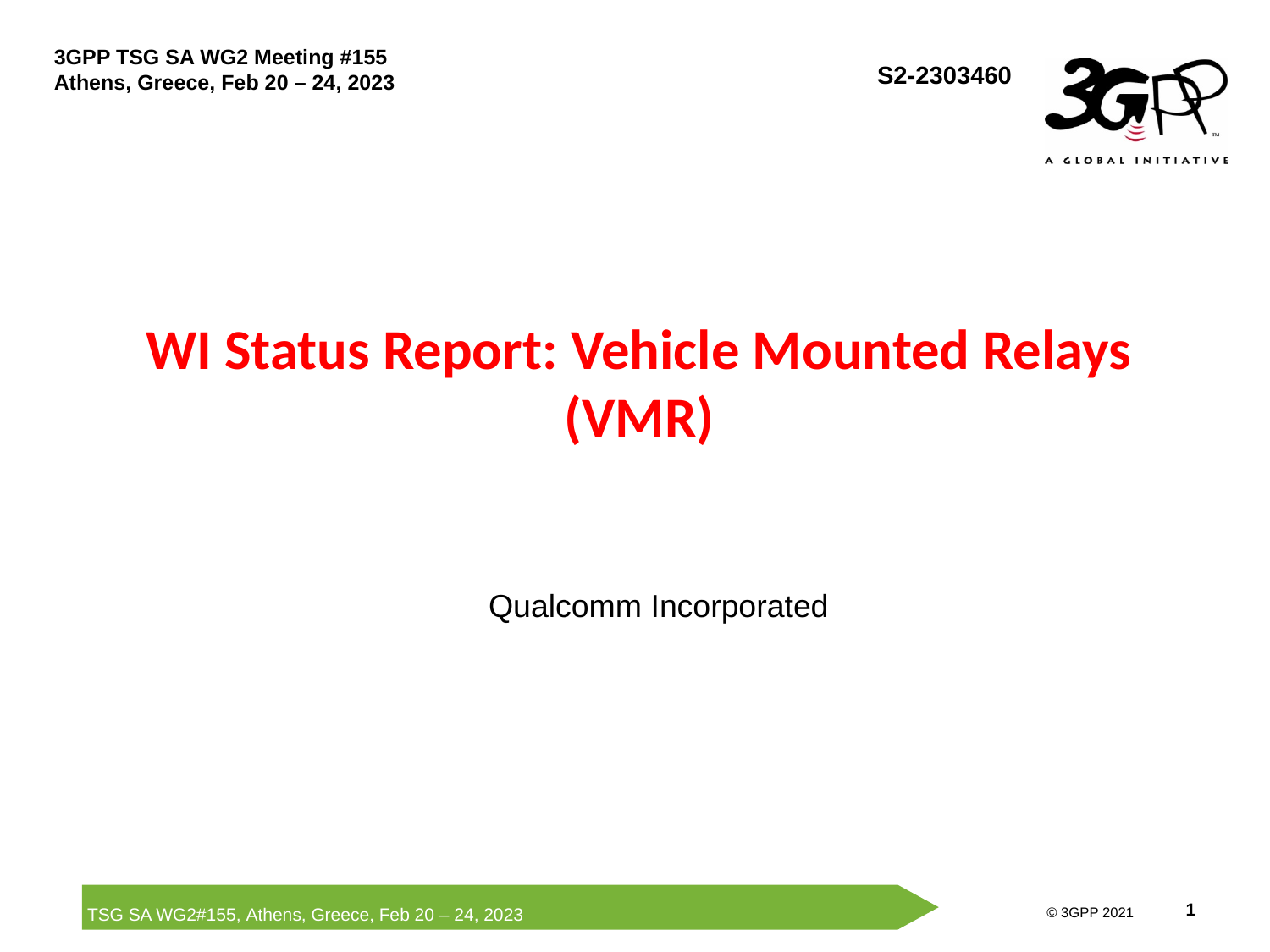

S2-2303460
# WI Status Report: Vehicle Mounted Relays (VMR)
Qualcomm Incorporated